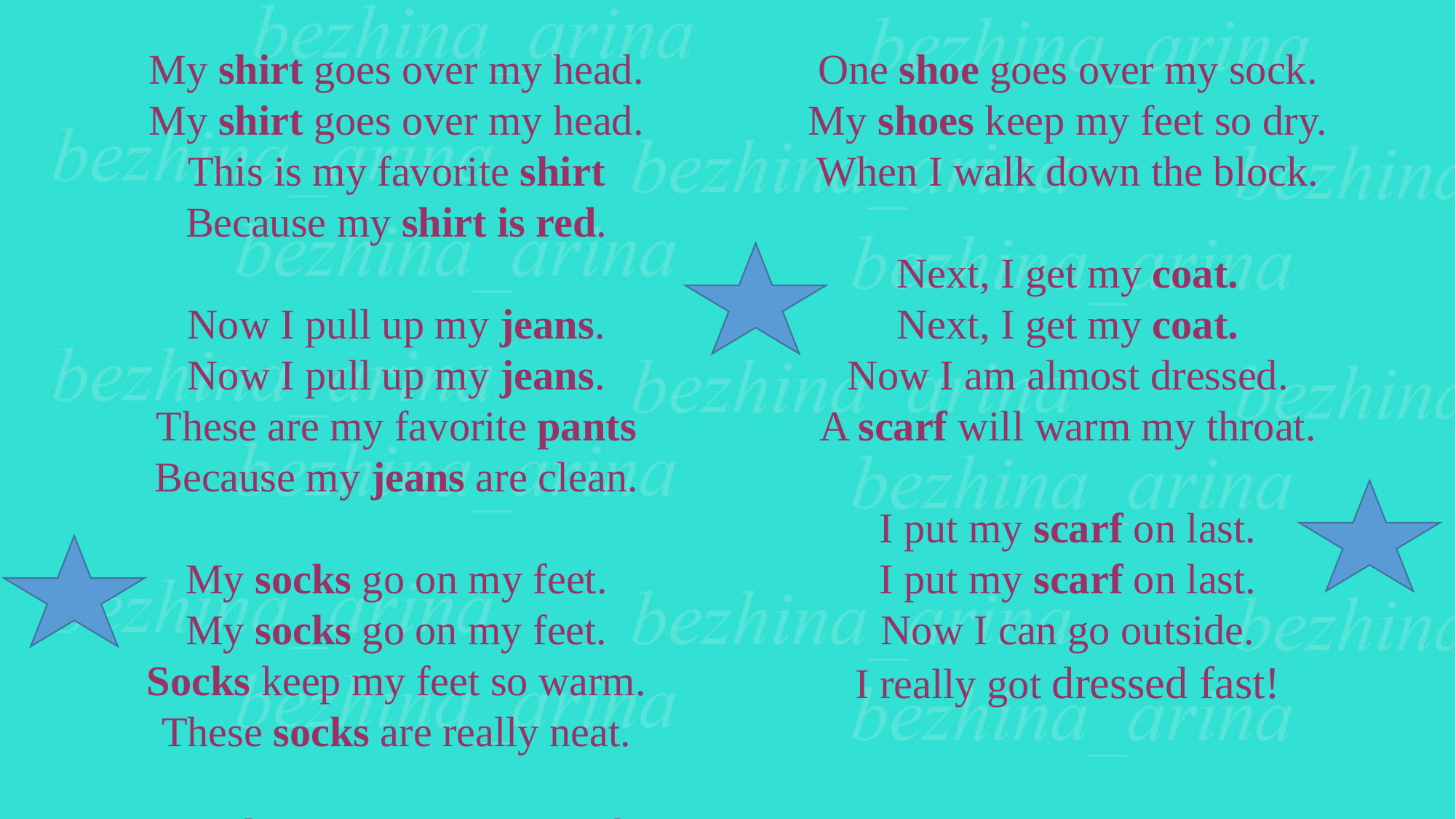

My shirt goes over my head.
My shirt goes over my head.
This is my favorite shirt
Because my shirt is red.

Now I pull up my jeans.
Now I pull up my jeans.
These are my favorite pants
Because my jeans are clean.

My socks go on my feet.
My socks go on my feet.
Socks keep my feet so warm.
These socks are really neat.

One shoe goes over my sock.
One shoe goes over my sock.
My shoes keep my feet so dry.
When I walk down the block.

Next, I get my coat.
Next, I get my coat.
Now I am almost dressed.
A scarf will warm my throat.

I put my scarf on last.
I put my scarf on last.
Now I can go outside.
I really got dressed fast!